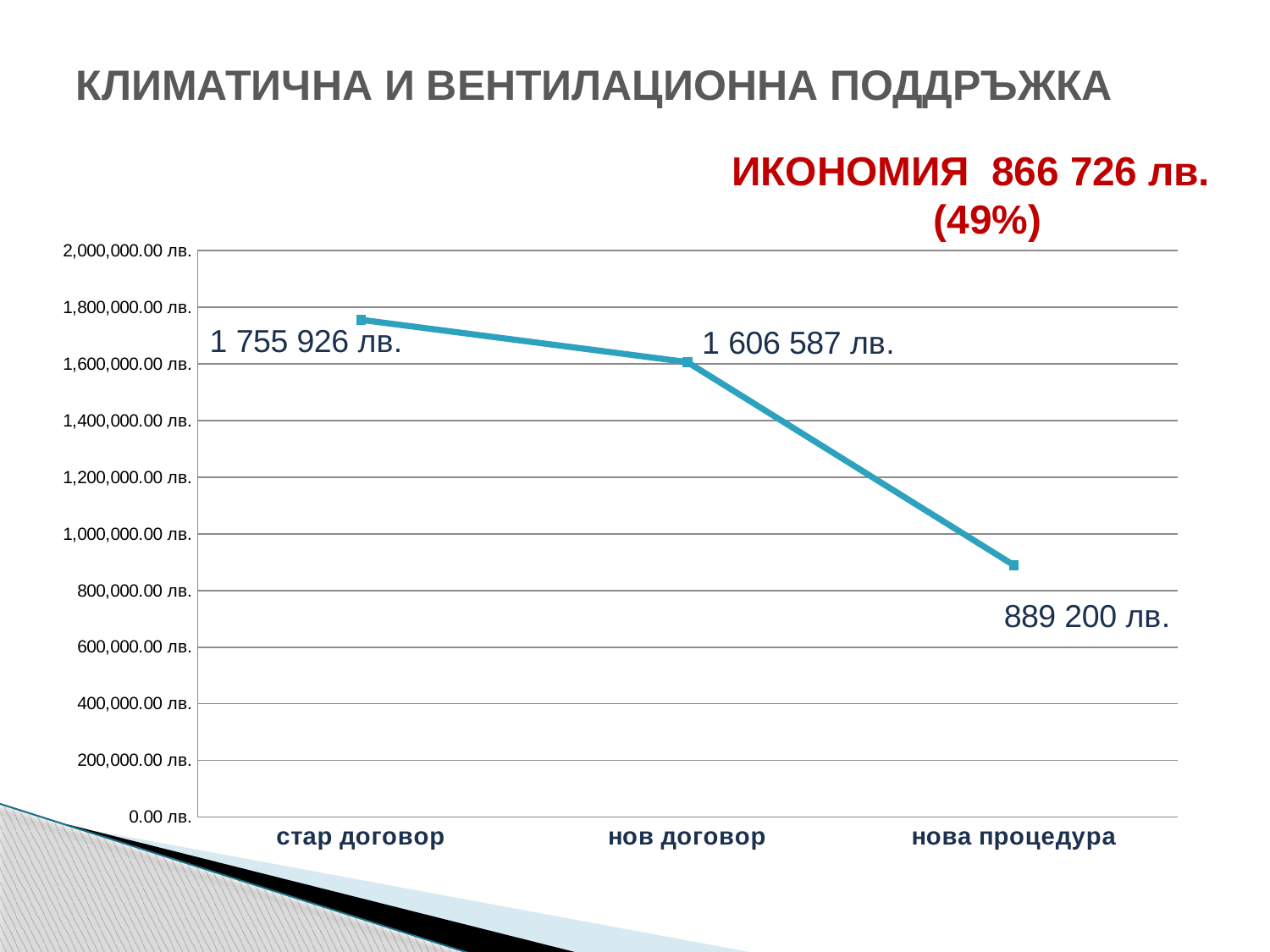

# КЛИМАТИЧНА И ВЕНТИЛАЦИОННА ПОДДРЪЖКА
ИКОНОМИЯ  866 726 лв. (49%)

### Chart

| Category |  |
|---|---|
| стар договор | 1755926.0 |
| нов договор | 1606587.0 |
| нова процедура | 889200.0 |